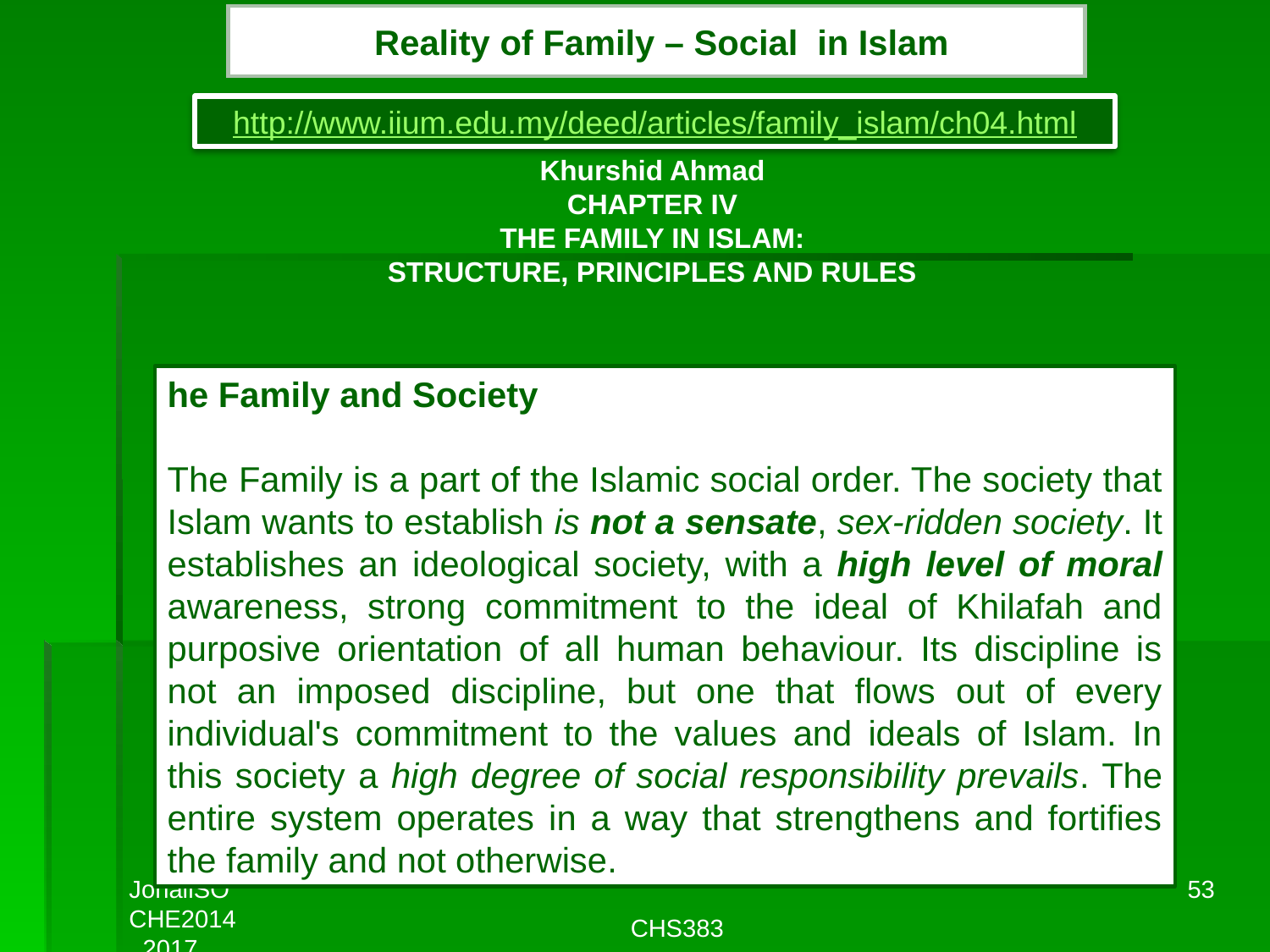

# Reality of Family – Social  in Islam
 http://www.iium.edu.my/deed/articles/family_islam/ch04.html
Khurshid Ahmad
CHAPTER IV
THE FAMILY IN ISLAM:
STRUCTURE, PRINCIPLES AND RULES
he Family and Society

The Family is a part of the Islamic social order. The society that Islam wants to establish is not a sensate, sex-ridden society. It establishes an ideological society, with a high level of moral awareness, strong commitment to the ideal of Khilafah and purposive orientation of all human behaviour. Its discipline is not an imposed discipline, but one that flows out of every individual's commitment to the values and ideals of Islam. In this society a high degree of social responsibility prevails. The entire system operates in a way that strengthens and fortifies the family and not otherwise.
JohaliSOCHE2014_2017
53
CHS383